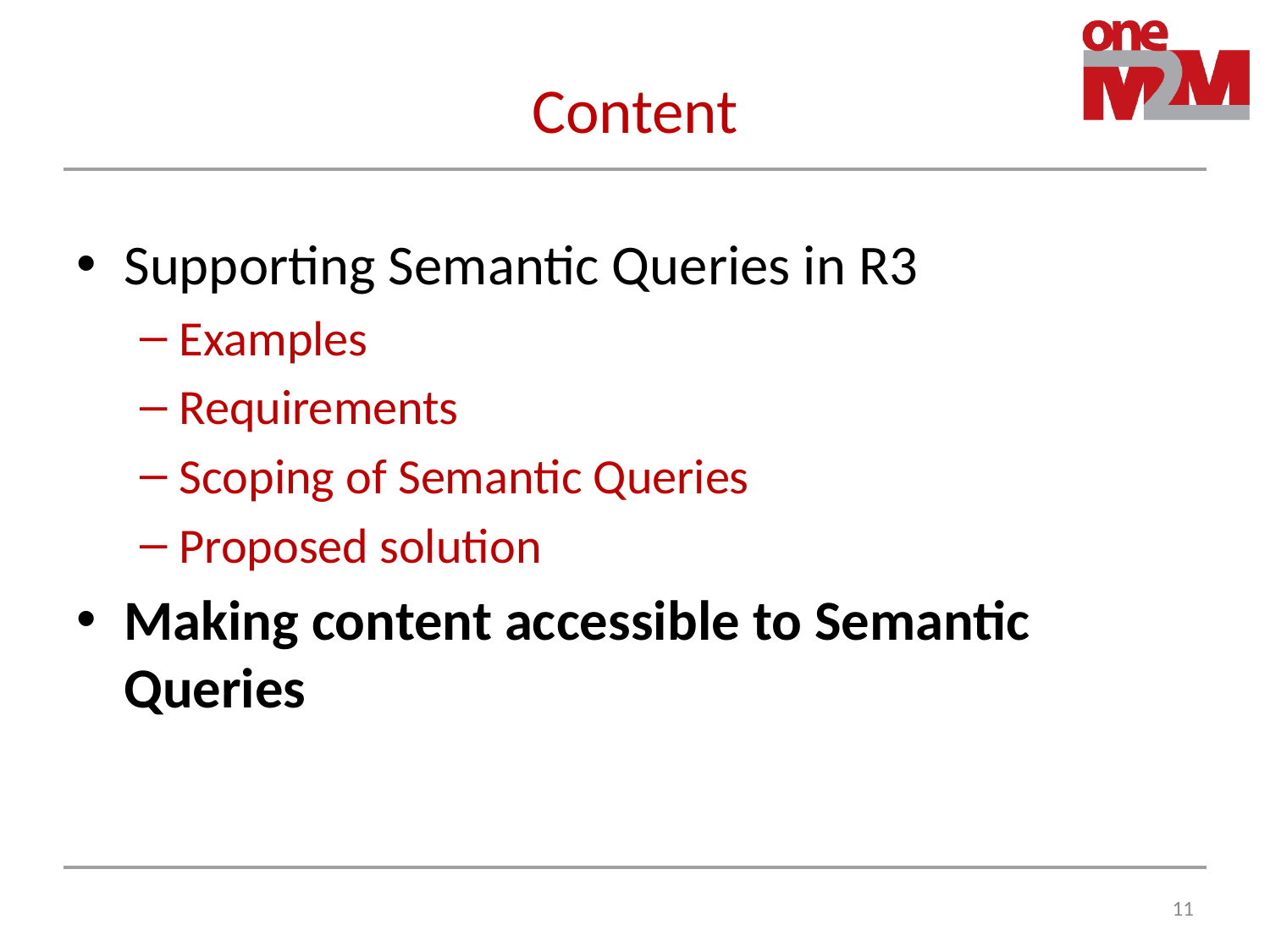

# Content
Supporting Semantic Queries in R3
Examples
Requirements
Scoping of Semantic Queries
Proposed solution
Making content accessible to Semantic Queries
11